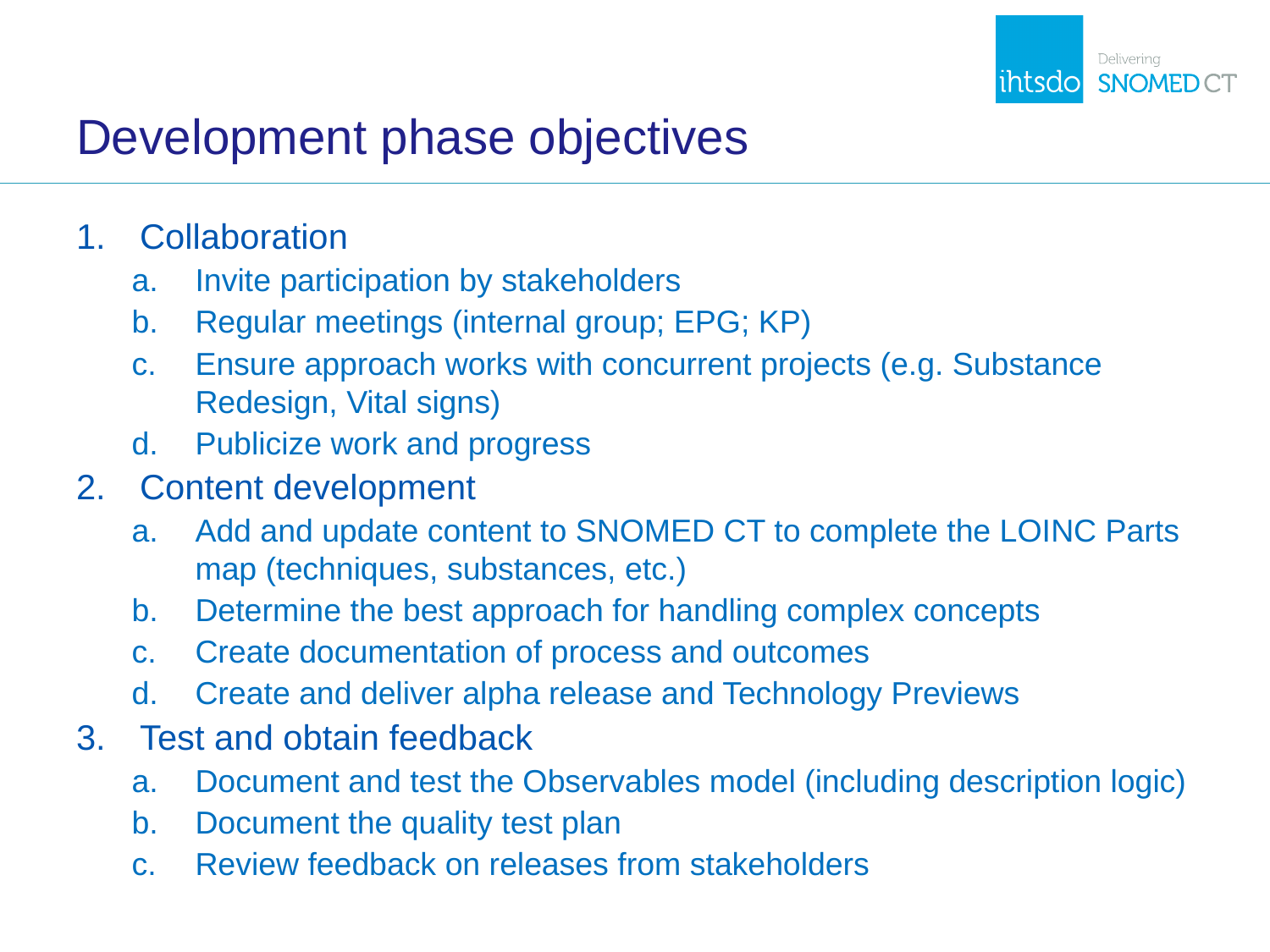

# Development phase objectives
Collaboration
Invite participation by stakeholders
Regular meetings (internal group; EPG; KP)
Ensure approach works with concurrent projects (e.g. Substance Redesign, Vital signs)
Publicize work and progress
Content development
Add and update content to SNOMED CT to complete the LOINC Parts map (techniques, substances, etc.)
Determine the best approach for handling complex concepts
Create documentation of process and outcomes
Create and deliver alpha release and Technology Previews
Test and obtain feedback
Document and test the Observables model (including description logic)
Document the quality test plan
Review feedback on releases from stakeholders